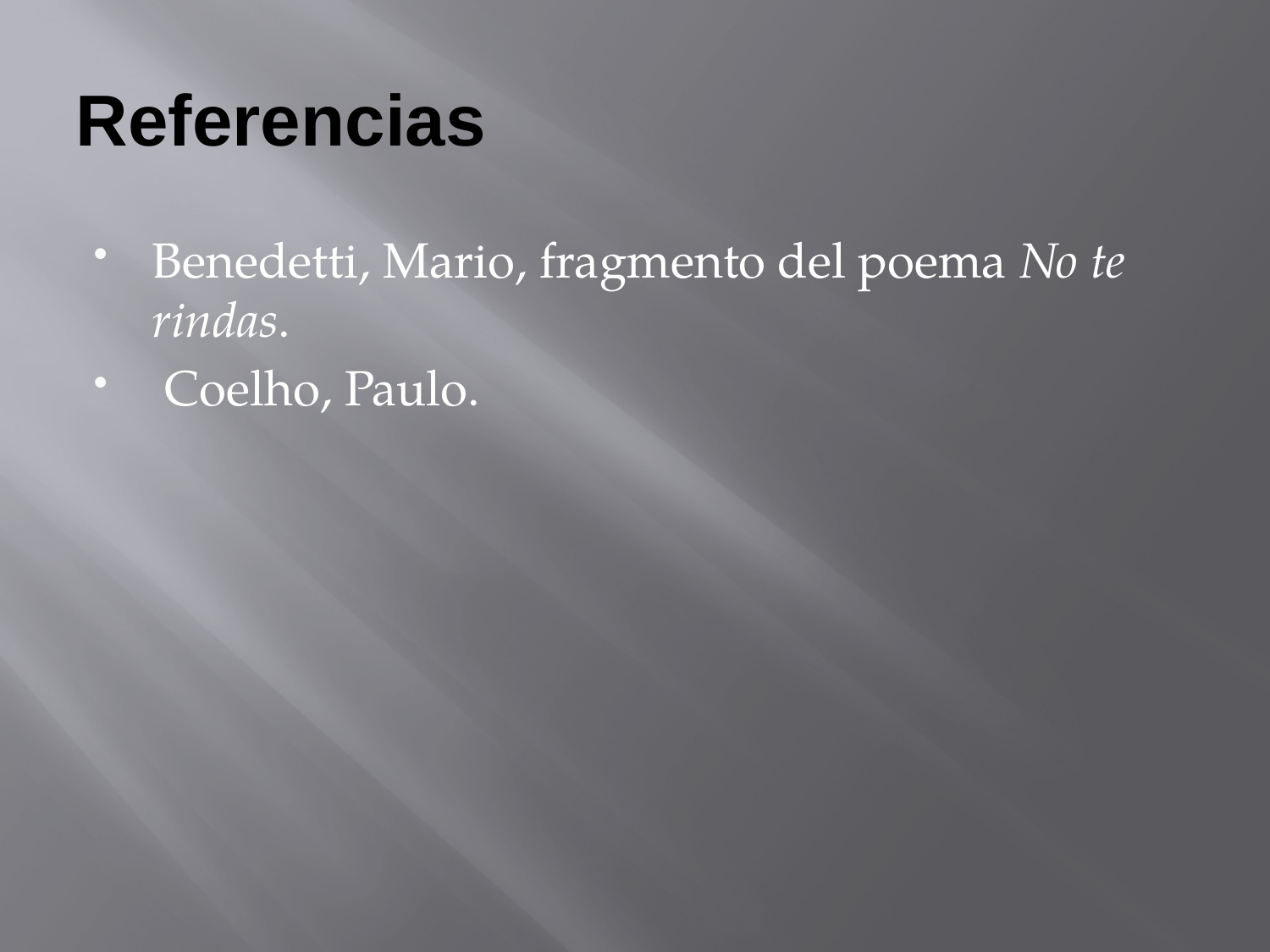

# Referencias
Benedetti, Mario, fragmento del poema No te rindas.
 Coelho, Paulo.